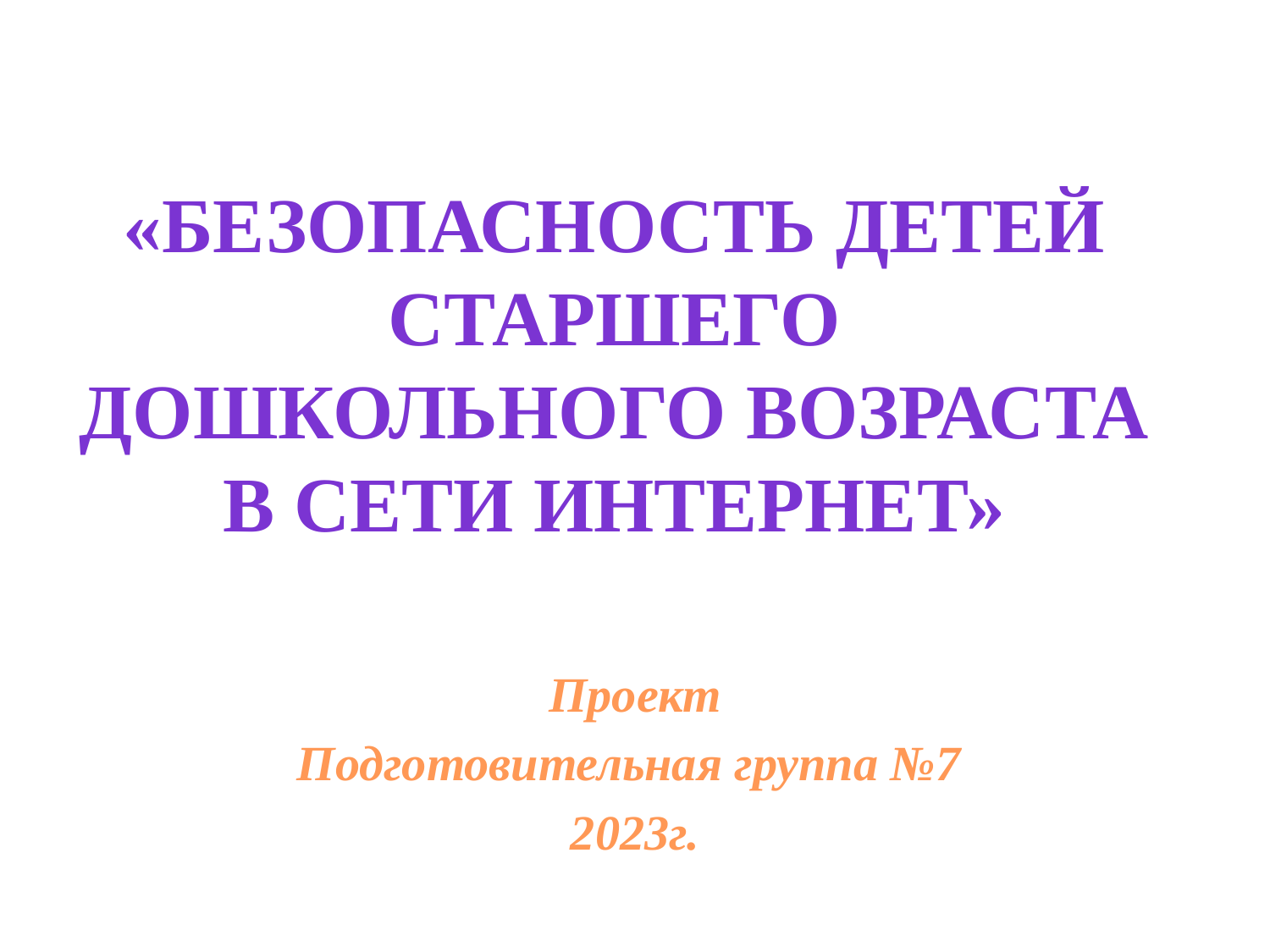

# «Безопасность детей старшего дошкольного возраста в сети интернет»
Проект
Подготовительная группа №7
2023г.